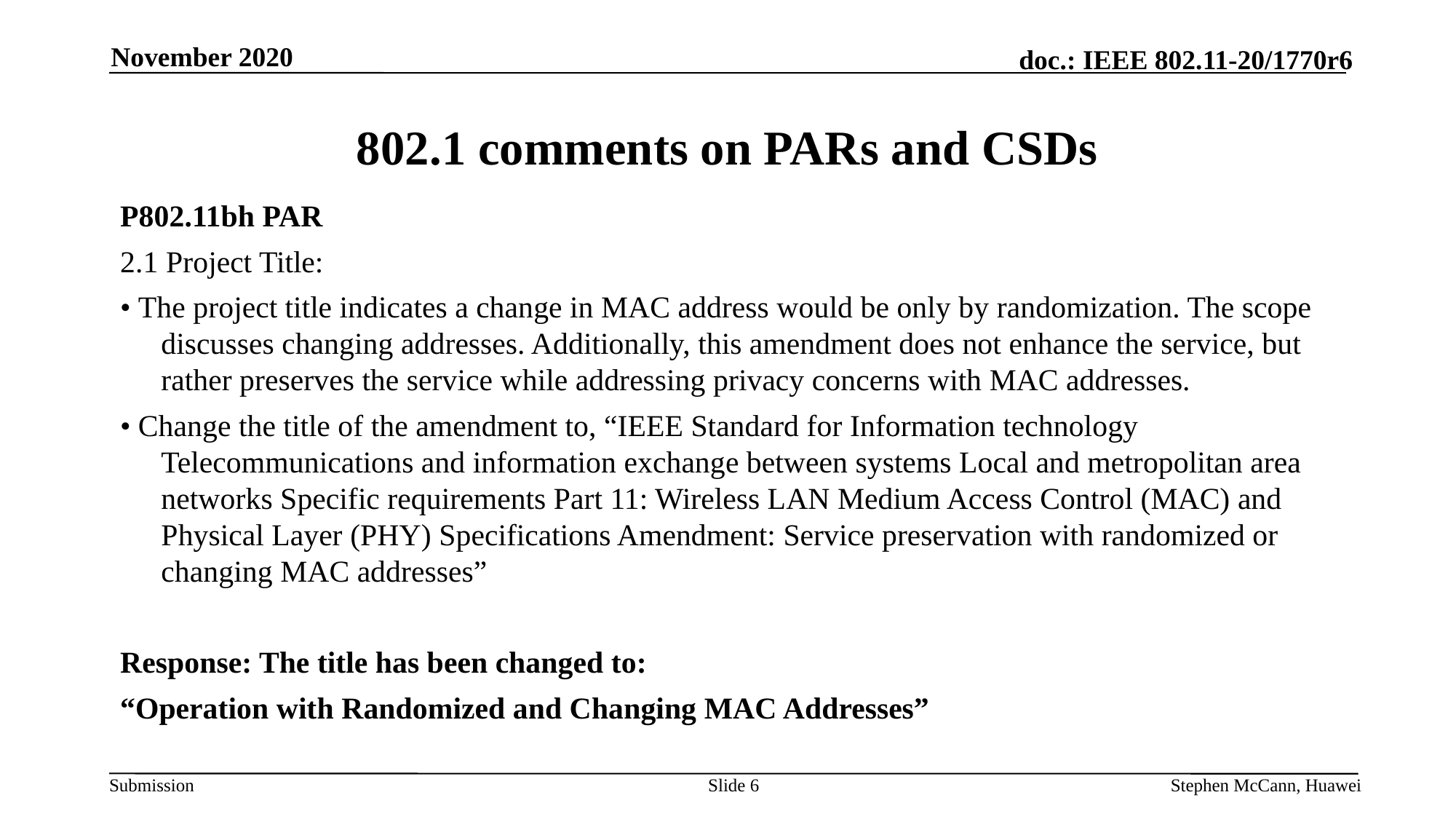

November 2020
# 802.1 comments on PARs and CSDs
P802.11bh PAR
2.1 Project Title:
• The project title indicates a change in MAC address would be only by randomization. The scope discusses changing addresses. Additionally, this amendment does not enhance the service, but rather preserves the service while addressing privacy concerns with MAC addresses.
• Change the title of the amendment to, “IEEE Standard for Information technology Telecommunications and information exchange between systems Local and metropolitan area networks Specific requirements Part 11: Wireless LAN Medium Access Control (MAC) and Physical Layer (PHY) Specifications Amendment: Service preservation with randomized or changing MAC addresses”

Response: The title has been changed to:
“Operation with Randomized and Changing MAC Addresses”
Slide 6
Stephen McCann, Huawei